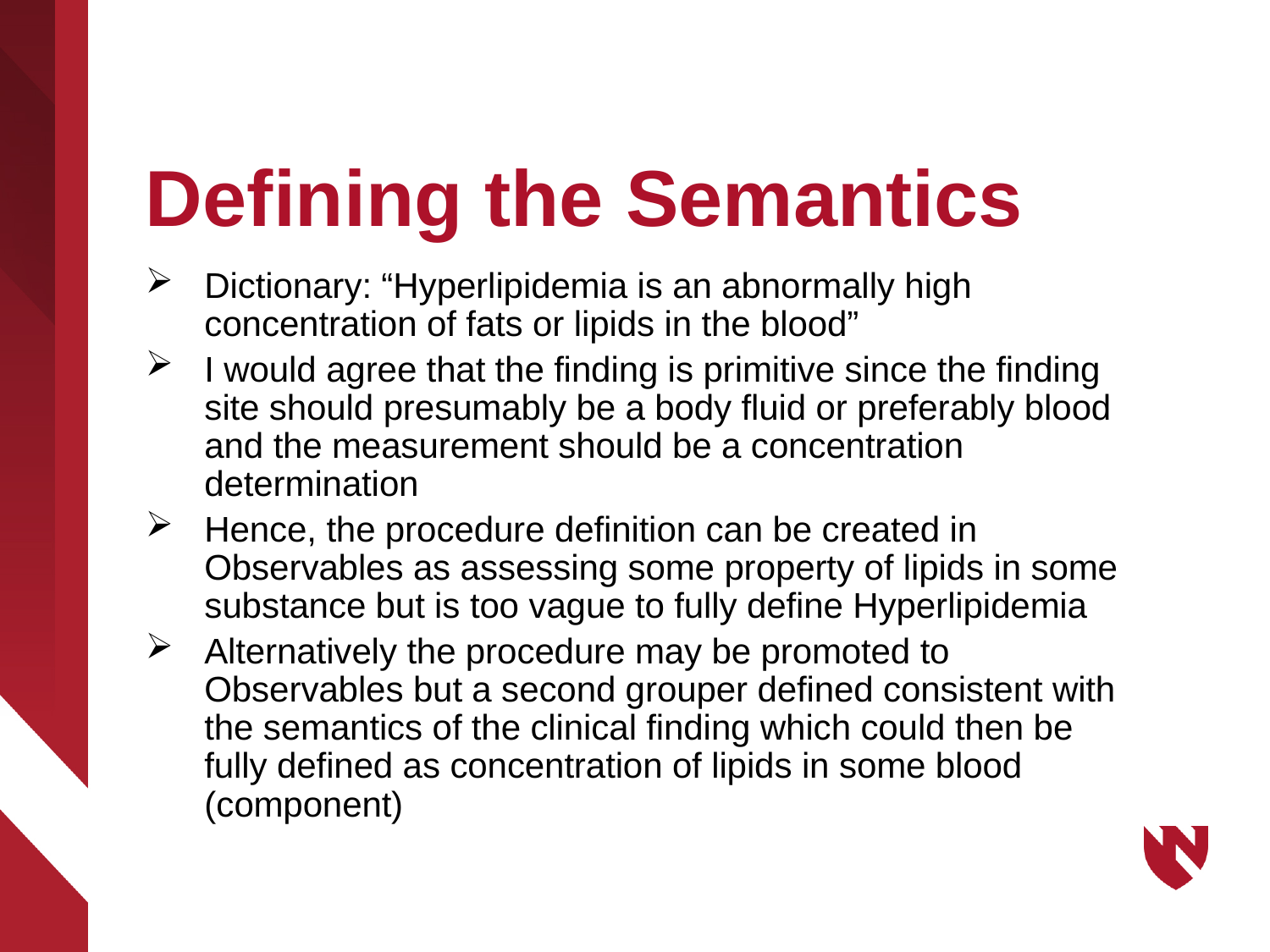

# Defining the Semantics
Dictionary: “Hyperlipidemia is an abnormally high concentration of fats or lipids in the blood”
I would agree that the finding is primitive since the finding site should presumably be a body fluid or preferably blood and the measurement should be a concentration determination
Hence, the procedure definition can be created in Observables as assessing some property of lipids in some substance but is too vague to fully define Hyperlipidemia
Alternatively the procedure may be promoted to Observables but a second grouper defined consistent with the semantics of the clinical finding which could then be  fully defined as concentration of lipids in some blood (component)